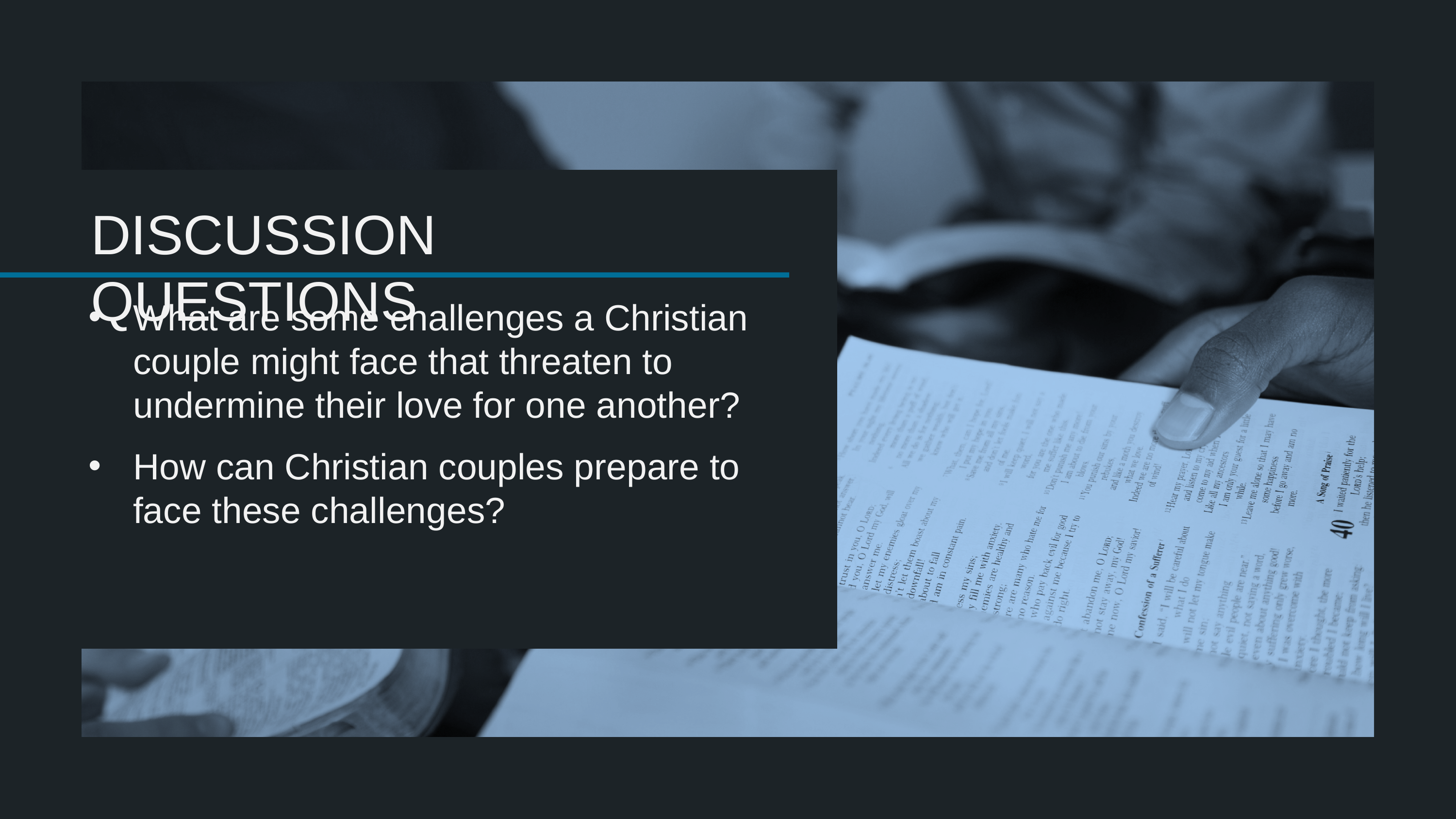

What are some challenges a Christian couple might face that threaten to undermine their love for one another?
How can Christian couples prepare to face these challenges?